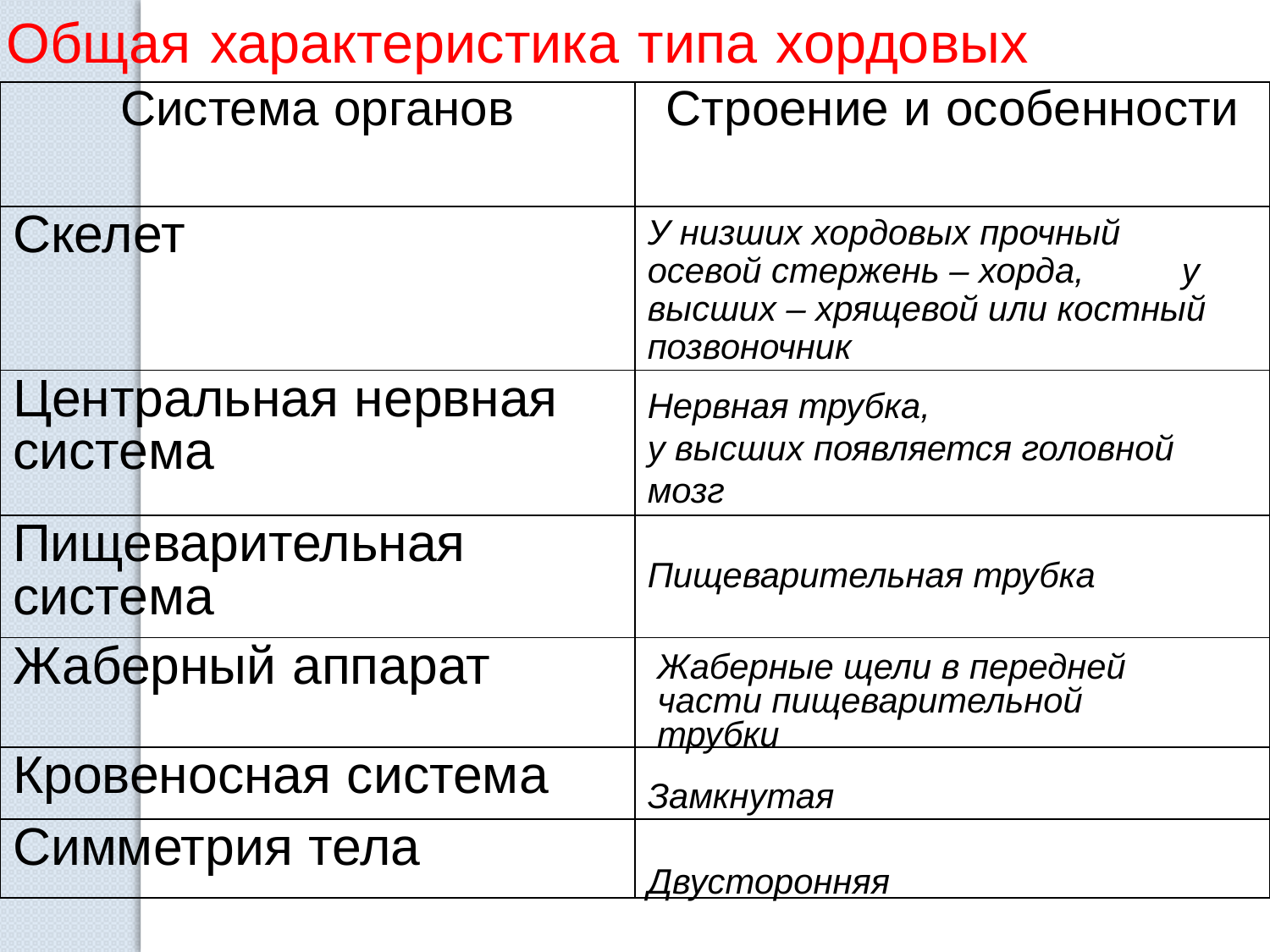

Общая характеристика типа хордовых
| Система органов | Строение и особенности |
| --- | --- |
| Скелет |  |
| Центральная нервная система |  |
| Пищеварительная система |  |
| Жаберный аппарат |  |
| Кровеносная система |  |
| Симметрия тела |  |
У низших хордовых прочный осевой стержень – хорда,          у высших – хрящевой или костный позвоночник
Нервная трубка,
у высших появляется головной мозг
Пищеварительная трубка
Жаберные щели в передней части пищеварительной трубки
Замкнутая
Двусторонняя